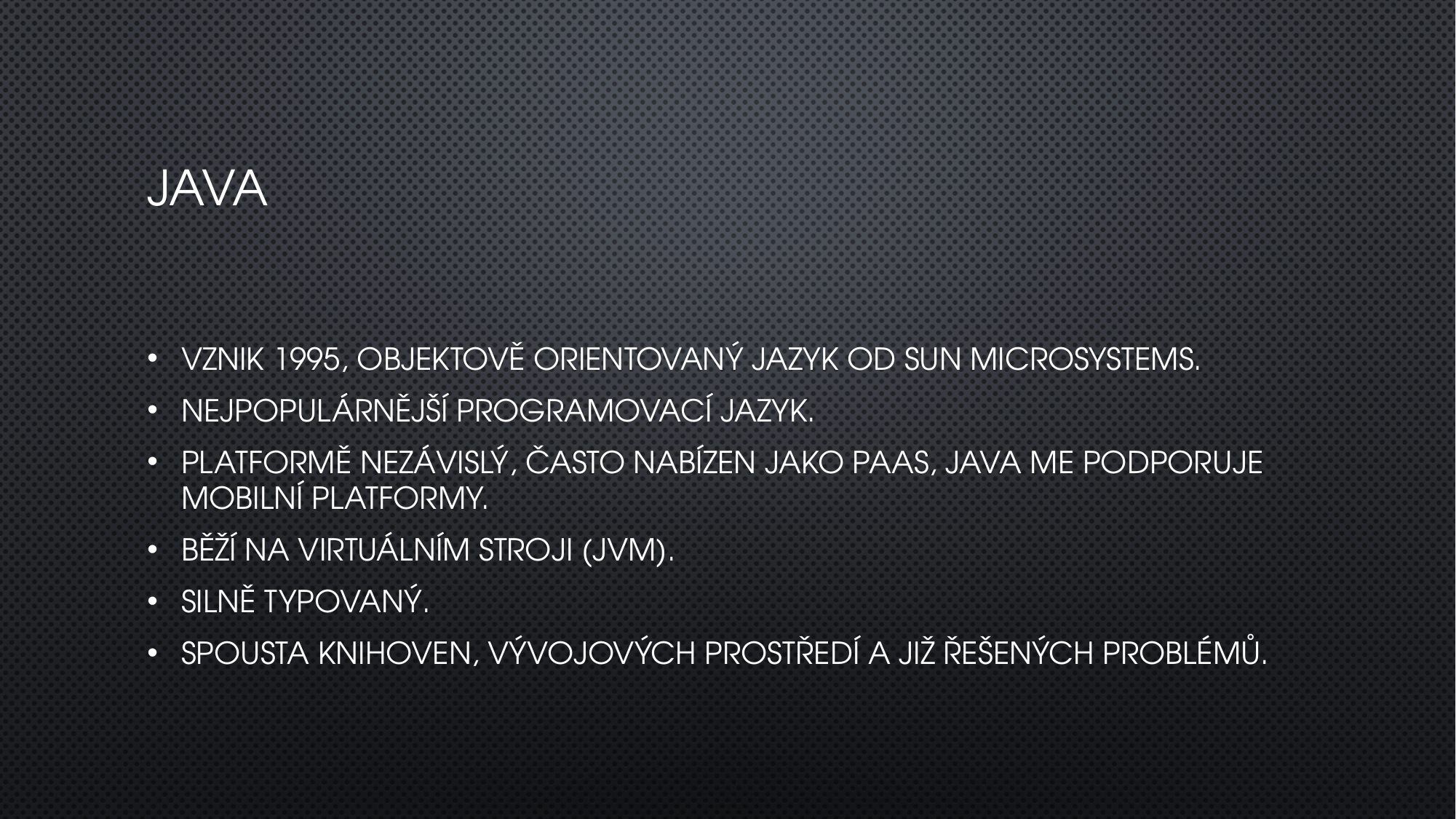

# JAVA
Vznik 1995, objektově orientovaný jazyk od Sun Microsystems.
Nejpopulárnější programovací jazyk.
Platformě nezávislý, často nabízen jako PaaS, Java ME podporuje mobilní platformy.
Běží na virtuálním stroji (JVM).
Silně typovaný.
Spousta knihoven, vývojových prostředí a již řešených problémů.